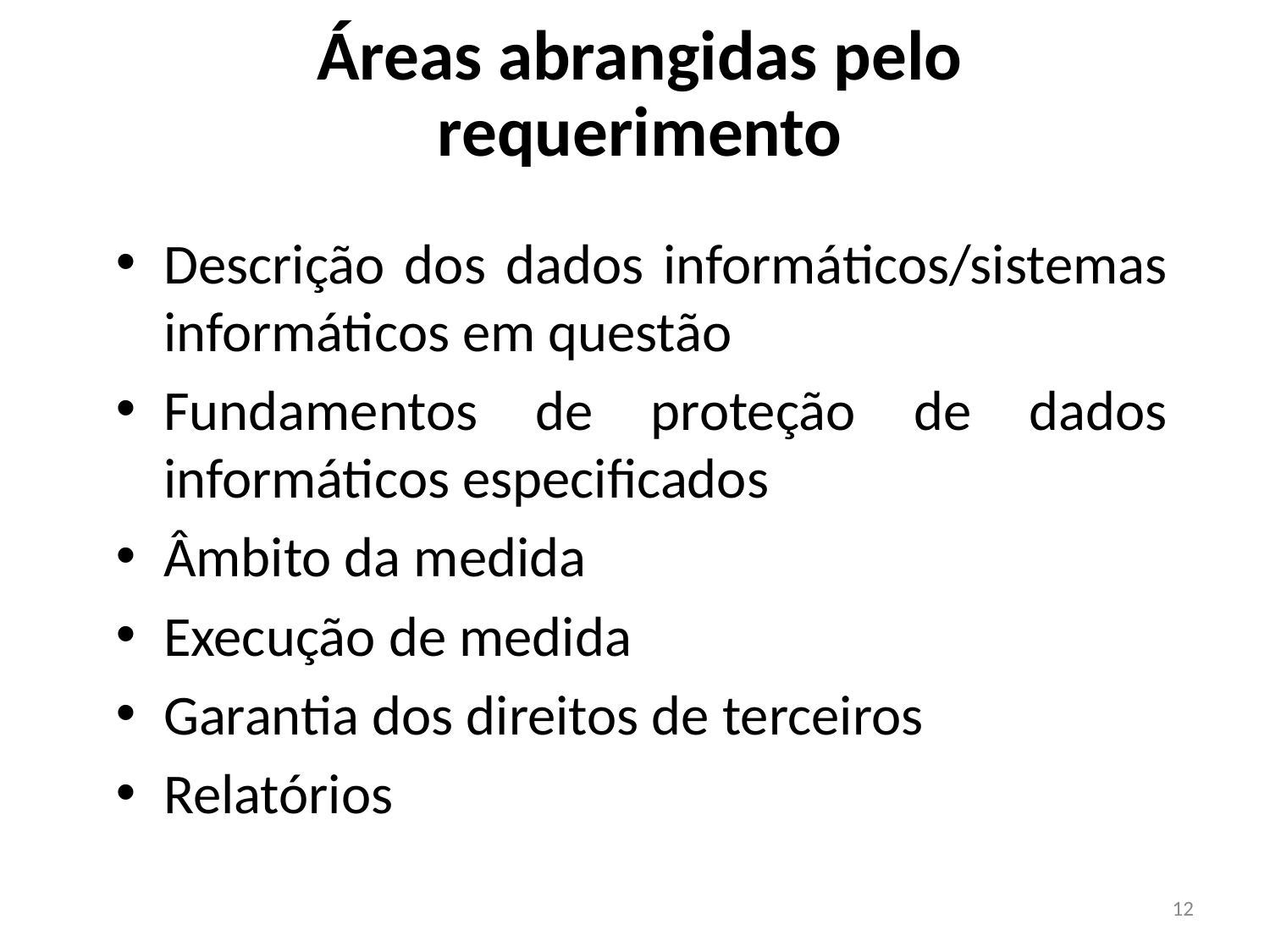

Áreas abrangidas pelo requerimento
Descrição dos dados informáticos/sistemas informáticos em questão
Fundamentos de proteção de dados informáticos especificados
Âmbito da medida
Execução de medida
Garantia dos direitos de terceiros
Relatórios
12